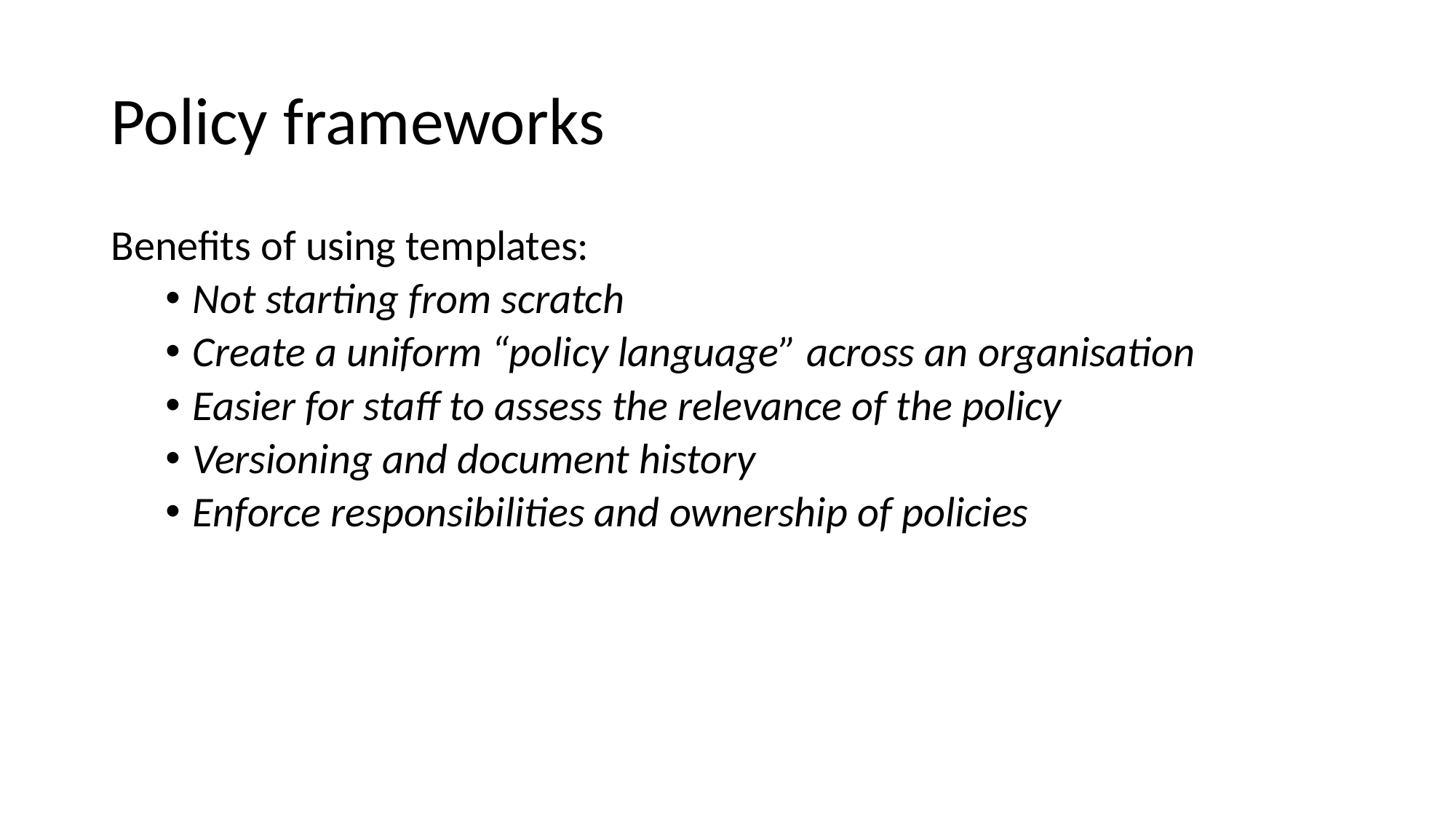

# Policy frameworks
Benefits of using templates:
Not starting from scratch
Create a uniform “policy language” across an organisation
Easier for staff to assess the relevance of the policy
Versioning and document history
Enforce responsibilities and ownership of policies